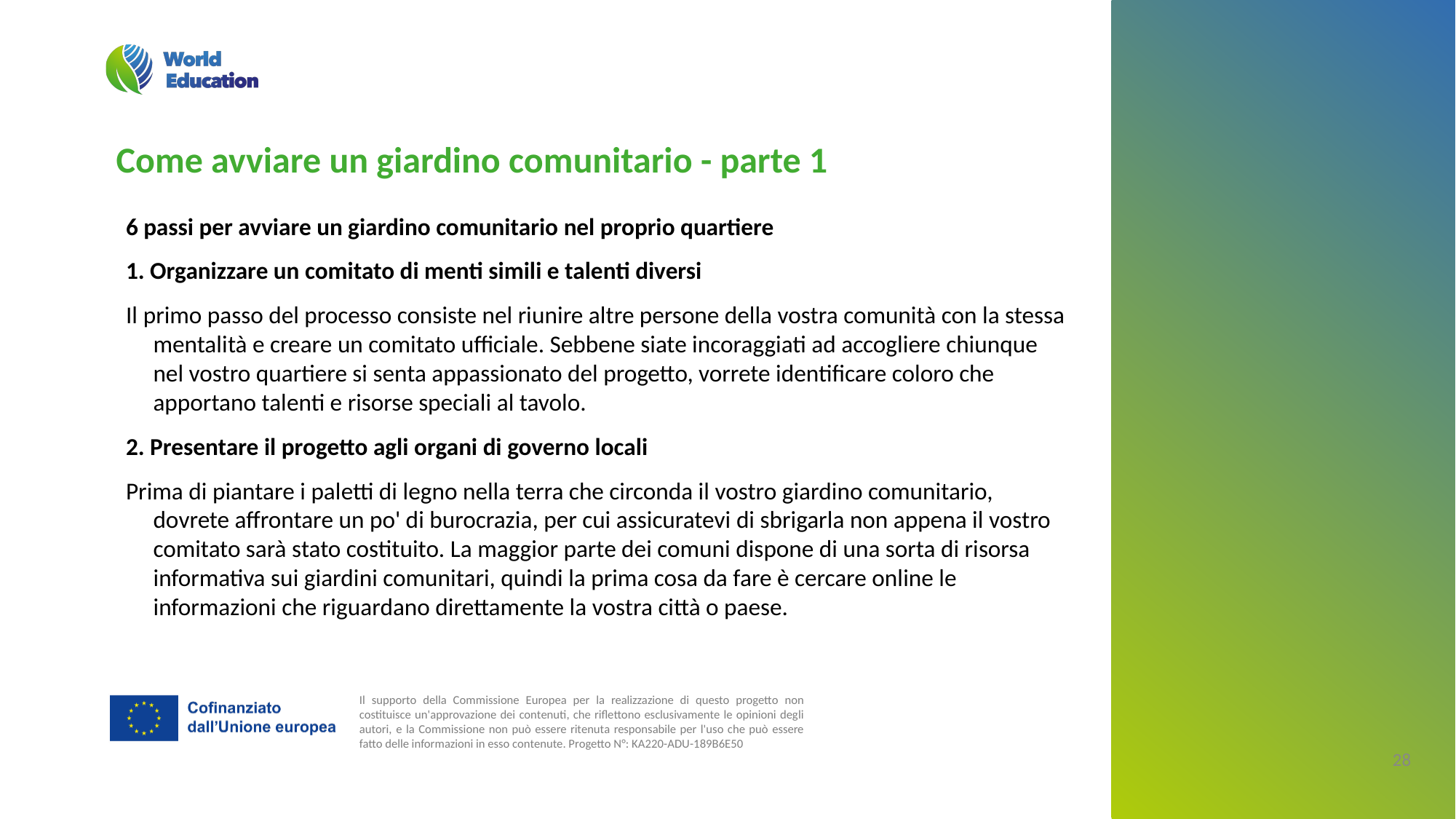

Come avviare un giardino comunitario - parte 1
6 passi per avviare un giardino comunitario nel proprio quartiere
1. Organizzare un comitato di menti simili e talenti diversi
Il primo passo del processo consiste nel riunire altre persone della vostra comunità con la stessa mentalità e creare un comitato ufficiale. Sebbene siate incoraggiati ad accogliere chiunque nel vostro quartiere si senta appassionato del progetto, vorrete identificare coloro che apportano talenti e risorse speciali al tavolo.
2. Presentare il progetto agli organi di governo locali
Prima di piantare i paletti di legno nella terra che circonda il vostro giardino comunitario, dovrete affrontare un po' di burocrazia, per cui assicuratevi di sbrigarla non appena il vostro comitato sarà stato costituito. La maggior parte dei comuni dispone di una sorta di risorsa informativa sui giardini comunitari, quindi la prima cosa da fare è cercare online le informazioni che riguardano direttamente la vostra città o paese.
28